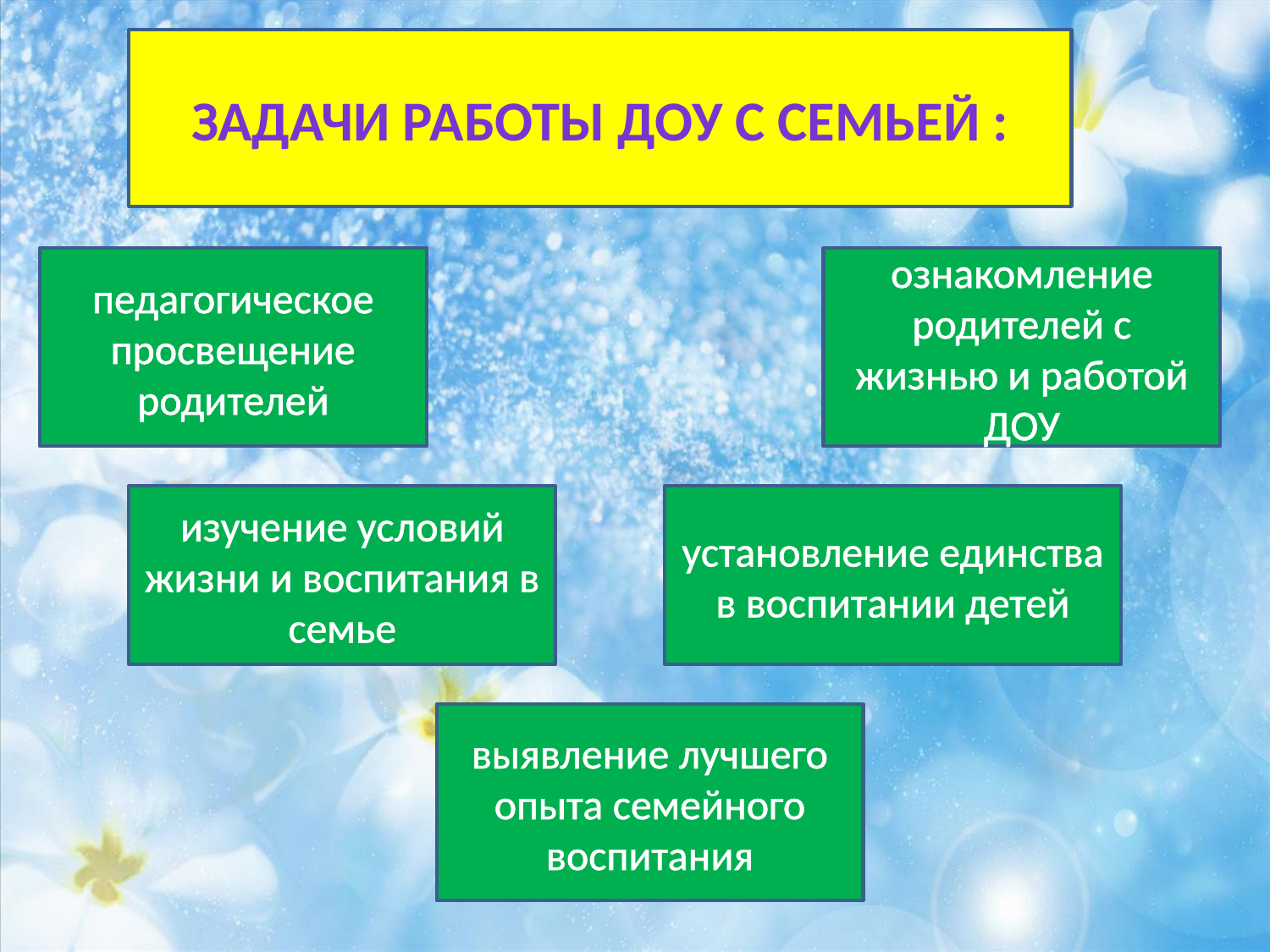

Задачи работы ДОУ с семьей :
педагогическое просвещение родителей
ознакомление родителей с жизнью и работой ДОУ
изучение условий жизни и воспитания в семье
установление единства в воспитании детей
выявление лучшего опыта семейного воспитания